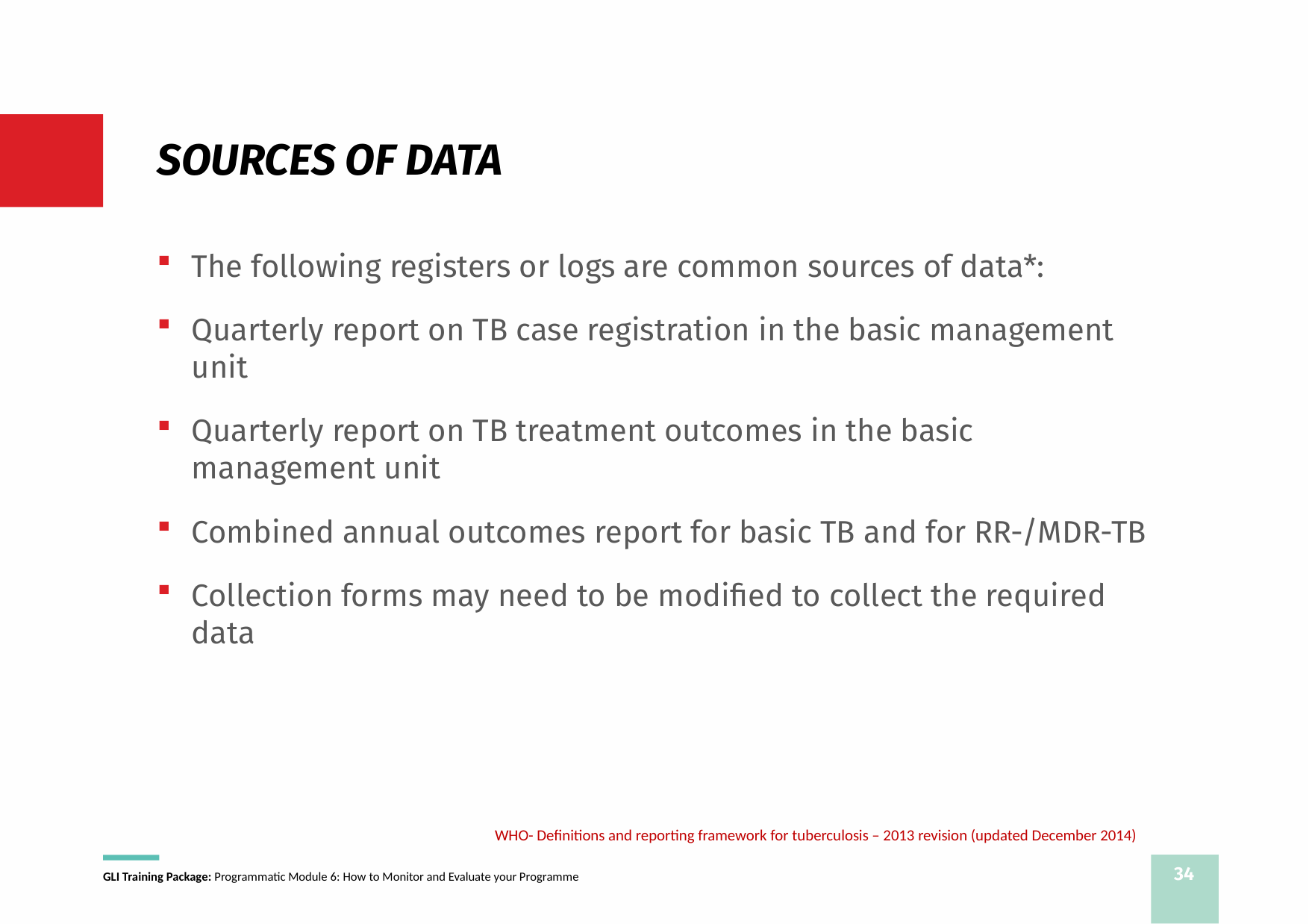

# SOURCES OF DATA
The following registers or logs are common sources of data*:
Quarterly report on TB case registration in the basic management unit
Quarterly report on TB treatment outcomes in the basic management unit
Combined annual outcomes report for basic TB and for RR-/MDR-TB
Collection forms may need to be modified to collect the required data

WHO- Definitions and reporting framework for tuberculosis – 2013 revision (updated December 2014)